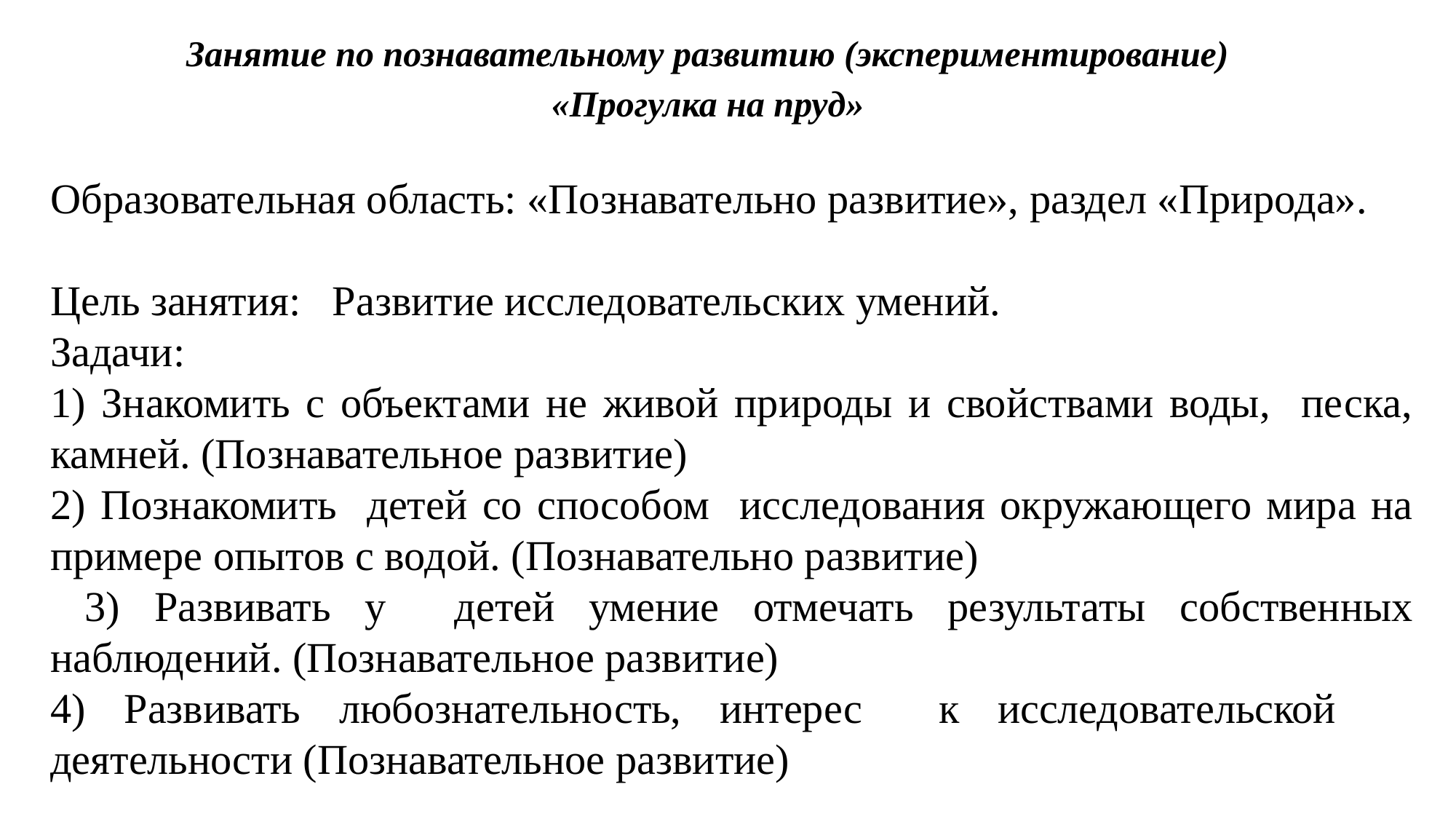

Занятие по познавательному развитию (экспериментирование) «Прогулка на пруд»
Образовательная область: «Познавательно развитие», раздел «Природа».

Цель занятия:   Развитие исследовательских умений.
Задачи:
1) Знакомить с объектами не живой природы и свойствами воды,  песка, камней. (Познавательное развитие)
2) Познакомить  детей со способом  исследования окружающего мира на примере опытов с водой. (Познавательно развитие)
 3) Развивать у  детей умение отмечать результаты собственных наблюдений. (Познавательное развитие)
4) Развивать любознательность, интерес  к исследовательской   деятельности (Познавательное развитие)